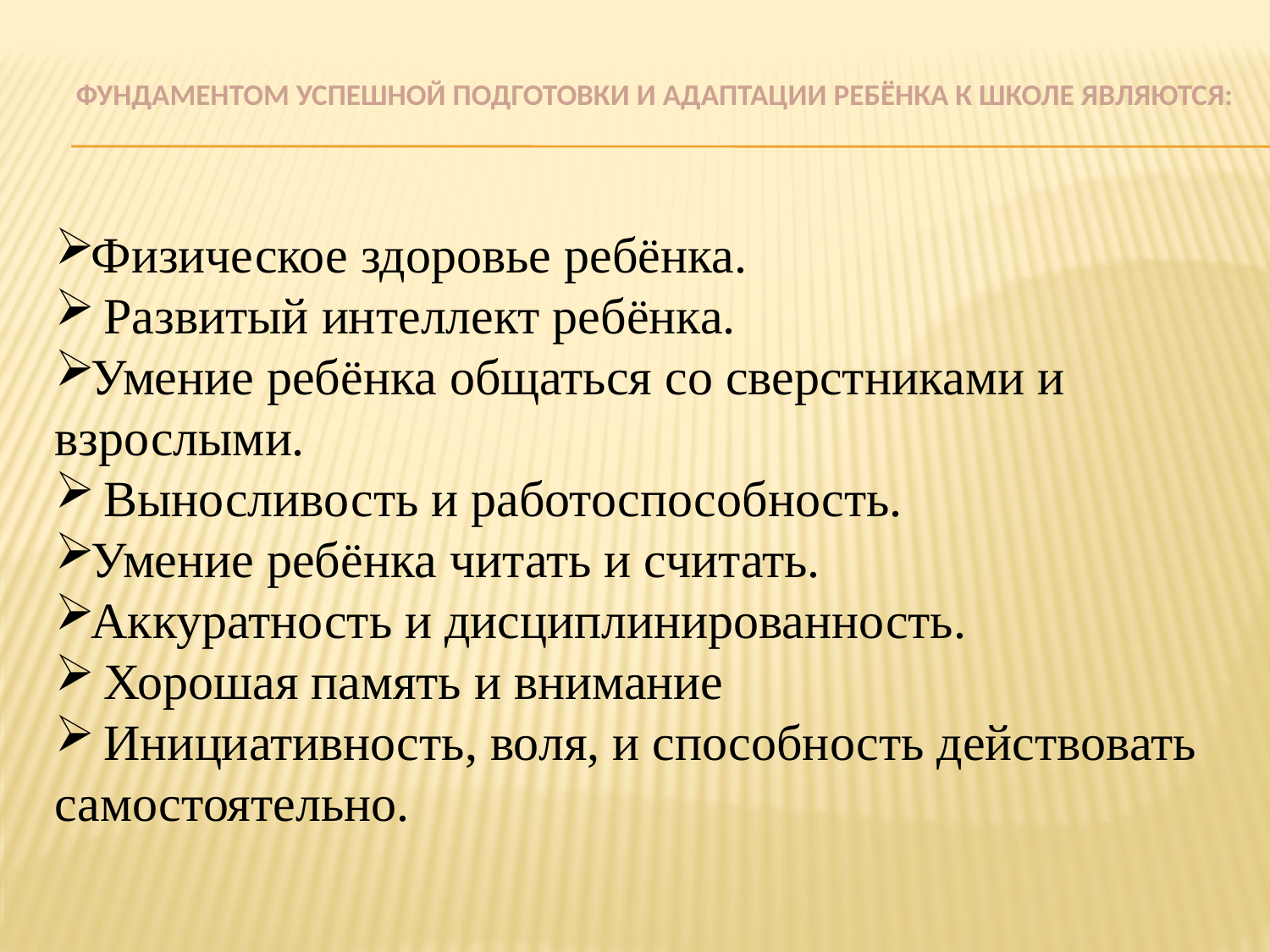

# Фундаментом успешной подготовки и адаптации ребёнка к школе являются:
Физическое здоровье ребёнка.
 Развитый интеллект ребёнка.
Умение ребёнка общаться со сверстниками и взрослыми.
 Выносливость и работоспособность.
Умение ребёнка читать и считать.
Аккуратность и дисциплинированность.
 Хорошая память и внимание
 Инициативность, воля, и способность действовать самостоятельно.